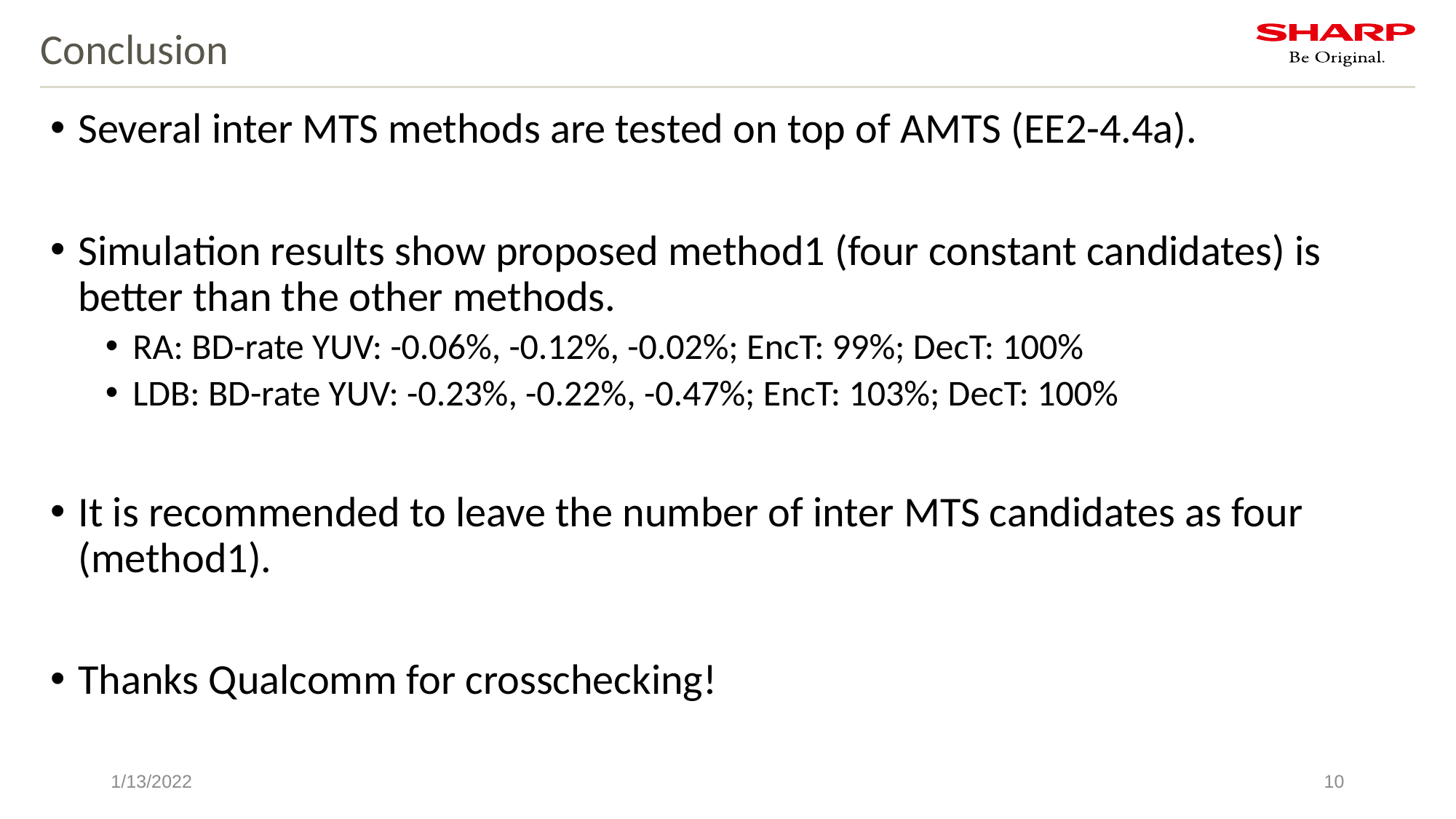

# Conclusion
Several inter MTS methods are tested on top of AMTS (EE2-4.4a).

Simulation results show proposed method1 (four constant candidates) is better than the other methods.
RA: BD-rate YUV: -0.06%, -0.12%, -0.02%; EncT: 99%; DecT: 100%
LDB: BD-rate YUV: -0.23%, -0.22%, -0.47%; EncT: 103%; DecT: 100%

It is recommended to leave the number of inter MTS candidates as four (method1).

Thanks Qualcomm for crosschecking!
1/13/2022
10